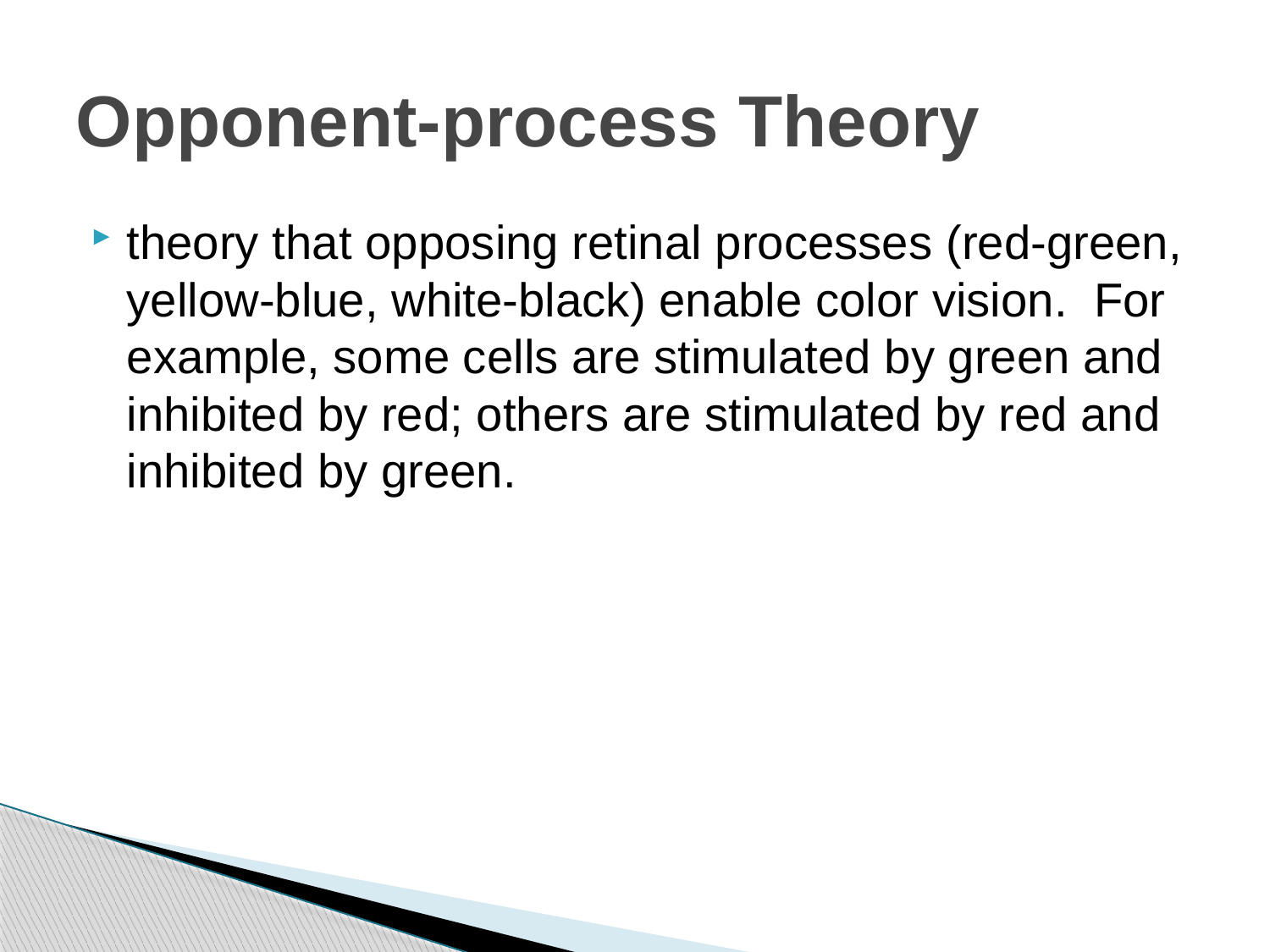

# Opponent-process Theory
theory that opposing retinal processes (red-green, yellow-blue, white-black) enable color vision.  For example, some cells are stimulated by green and inhibited by red; others are stimulated by red and inhibited by green.